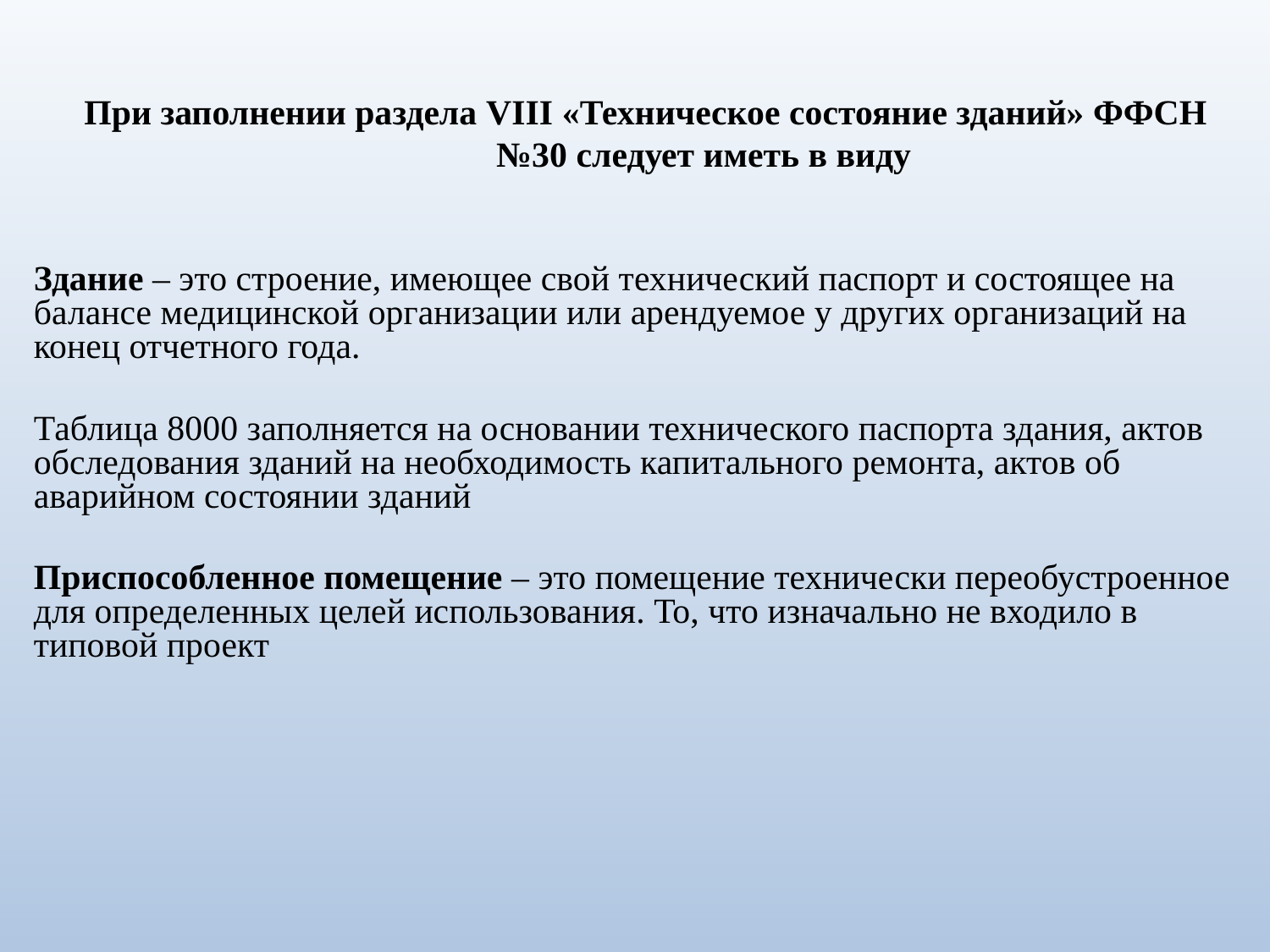

# При заполнении раздела VIII «Техническое состояние зданий» ФФСН №30 следует иметь в виду

Здание – это строение, имеющее свой технический паспорт и состоящее на балансе медицинской организации или арендуемое у других организаций на конец отчетного года.

Таблица 8000 заполняется на основании технического паспорта здания, актов обследования зданий на необходимость капитального ремонта, актов об аварийном состоянии зданий

Приспособленное помещение – это помещение технически переобустроенное для определенных целей использования. То, что изначально не входило в типовой проект